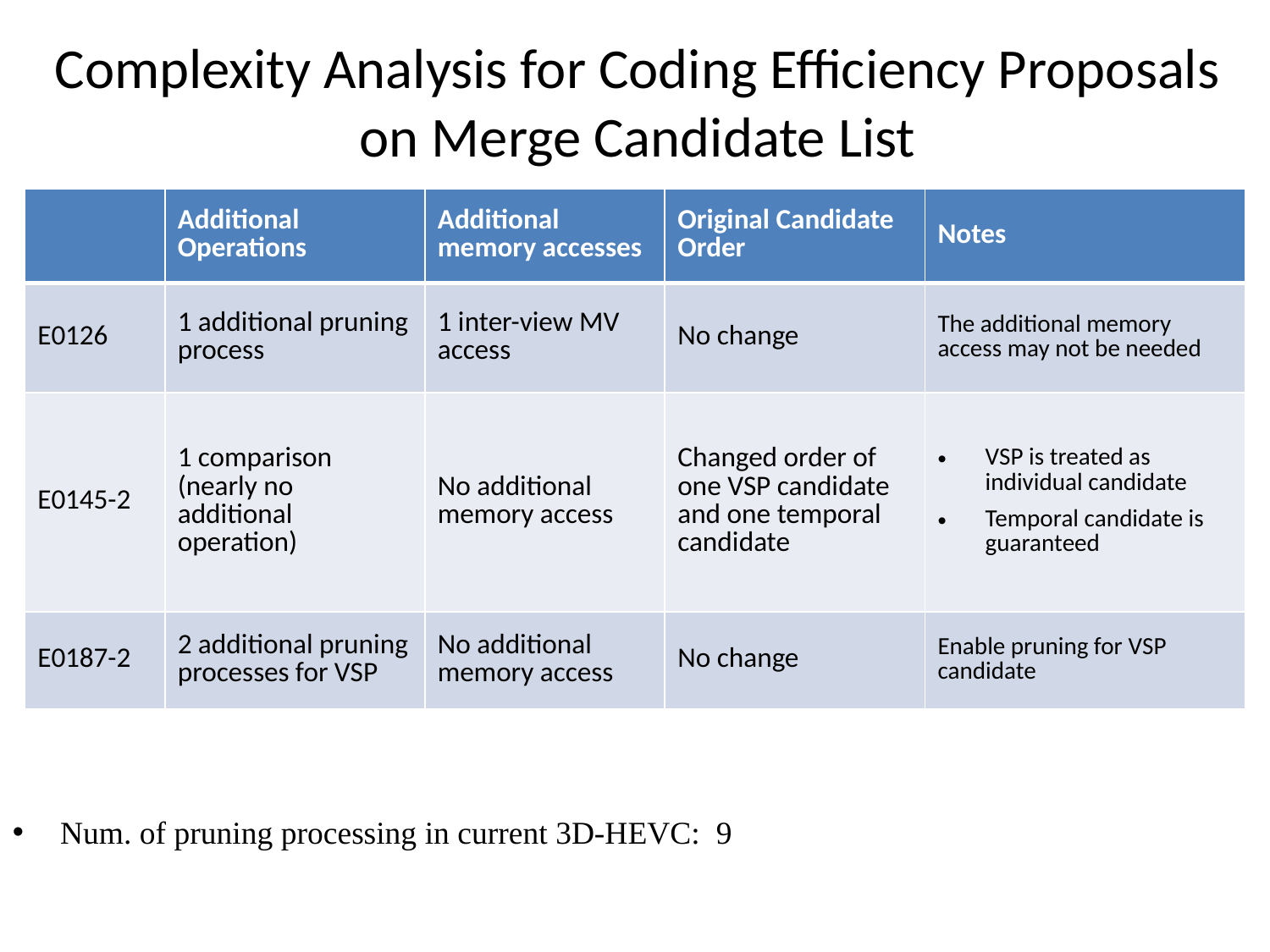

Complexity Analysis for Coding Efficiency Proposals on Merge Candidate List
|  | Additional Operations | Additional memory accesses | Original Candidate Order | Notes |
| --- | --- | --- | --- | --- |
| E0126 | 1 additional pruning process | 1 inter-view MV access | No change | The additional memory access may not be needed |
| E0145-2 | 1 comparison (nearly no additional operation) | No additional memory access | Changed order of one VSP candidate and one temporal candidate | VSP is treated as individual candidate Temporal candidate is guaranteed |
| E0187-2 | 2 additional pruning processes for VSP | No additional memory access | No change | Enable pruning for VSP candidate |
Num. of pruning processing in current 3D-HEVC:  9